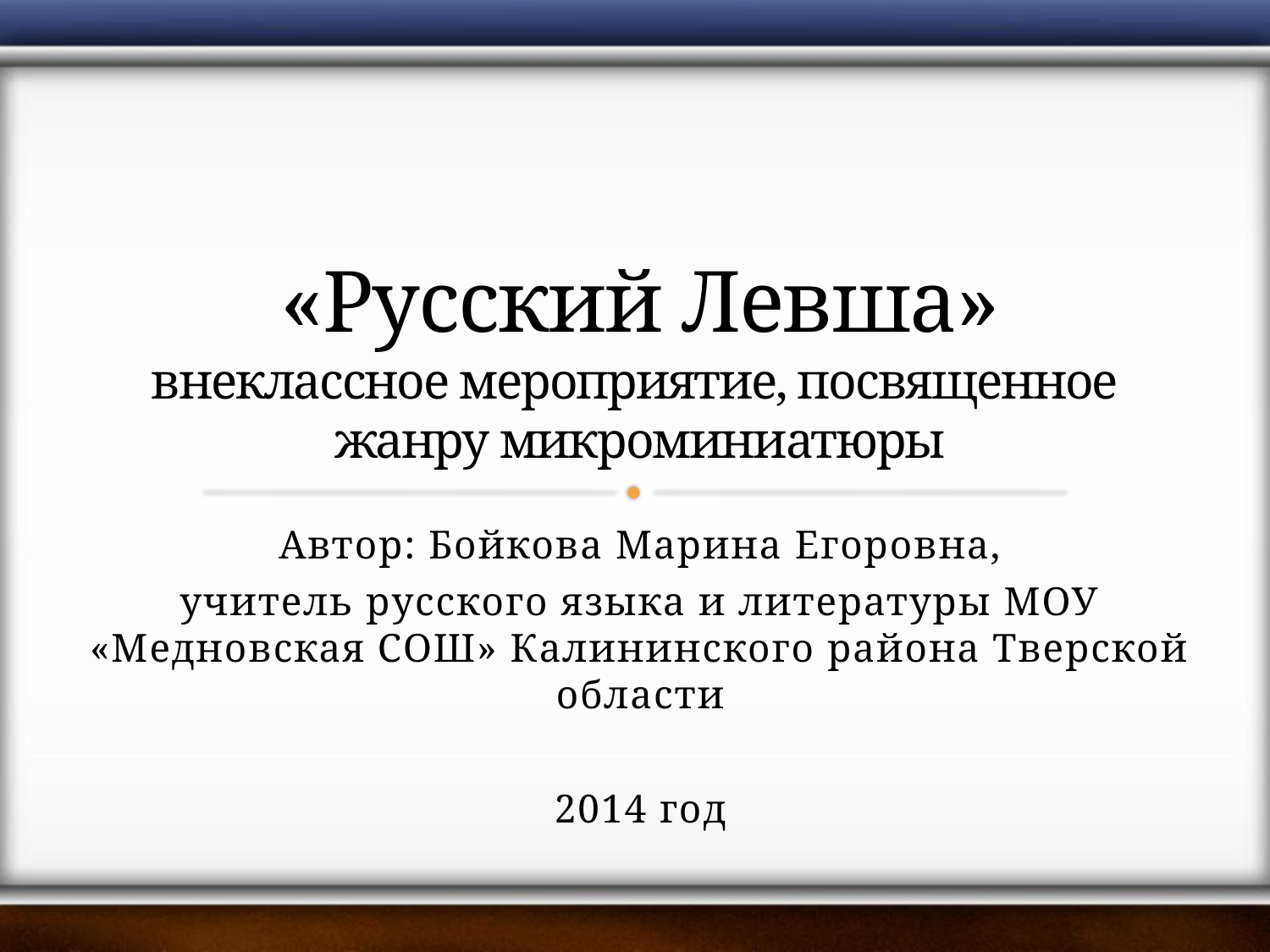

# «Русский Левша» внеклассное мероприятие, посвященное жанру микроминиатюры
Автор: Бойкова Марина Егоровна,
учитель русского языка и литературы МОУ «Медновская СОШ» Калининского района Тверской области

2014 год